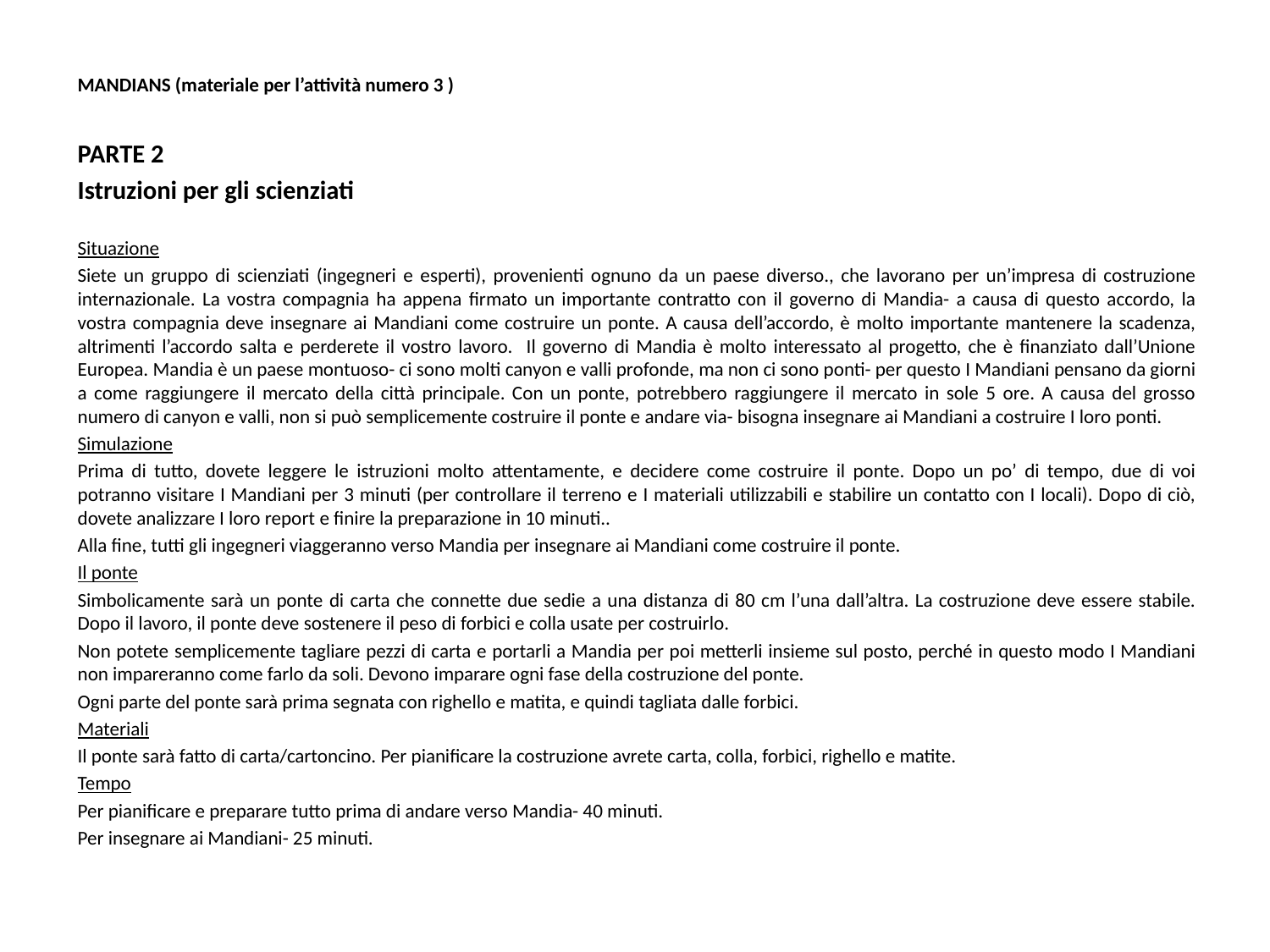

MANDIANS (materiale per l’attività numero 3 )

PARTE 2
Istruzioni per gli scienziati

Situazione
Siete un gruppo di scienziati (ingegneri e esperti), provenienti ognuno da un paese diverso., che lavorano per un’impresa di costruzione internazionale. La vostra compagnia ha appena firmato un importante contratto con il governo di Mandia- a causa di questo accordo, la vostra compagnia deve insegnare ai Mandiani come costruire un ponte. A causa dell’accordo, è molto importante mantenere la scadenza, altrimenti l’accordo salta e perderete il vostro lavoro.  Il governo di Mandia è molto interessato al progetto, che è finanziato dall’Unione Europea. Mandia è un paese montuoso- ci sono molti canyon e valli profonde, ma non ci sono ponti- per questo I Mandiani pensano da giorni a come raggiungere il mercato della città principale. Con un ponte, potrebbero raggiungere il mercato in sole 5 ore. A causa del grosso numero di canyon e valli, non si può semplicemente costruire il ponte e andare via- bisogna insegnare ai Mandiani a costruire I loro ponti.
Simulazione
Prima di tutto, dovete leggere le istruzioni molto attentamente, e decidere come costruire il ponte. Dopo un po’ di tempo, due di voi potranno visitare I Mandiani per 3 minuti (per controllare il terreno e I materiali utilizzabili e stabilire un contatto con I locali). Dopo di ciò, dovete analizzare I loro report e finire la preparazione in 10 minuti..
Alla fine, tutti gli ingegneri viaggeranno verso Mandia per insegnare ai Mandiani come costruire il ponte.
Il ponte
Simbolicamente sarà un ponte di carta che connette due sedie a una distanza di 80 cm l’una dall’altra. La costruzione deve essere stabile. Dopo il lavoro, il ponte deve sostenere il peso di forbici e colla usate per costruirlo.
Non potete semplicemente tagliare pezzi di carta e portarli a Mandia per poi metterli insieme sul posto, perché in questo modo I Mandiani non impareranno come farlo da soli. Devono imparare ogni fase della costruzione del ponte.
Ogni parte del ponte sarà prima segnata con righello e matita, e quindi tagliata dalle forbici.
Materiali
Il ponte sarà fatto di carta/cartoncino. Per pianificare la costruzione avrete carta, colla, forbici, righello e matite.
Tempo
Per pianificare e preparare tutto prima di andare verso Mandia- 40 minuti.
Per insegnare ai Mandiani- 25 minuti.